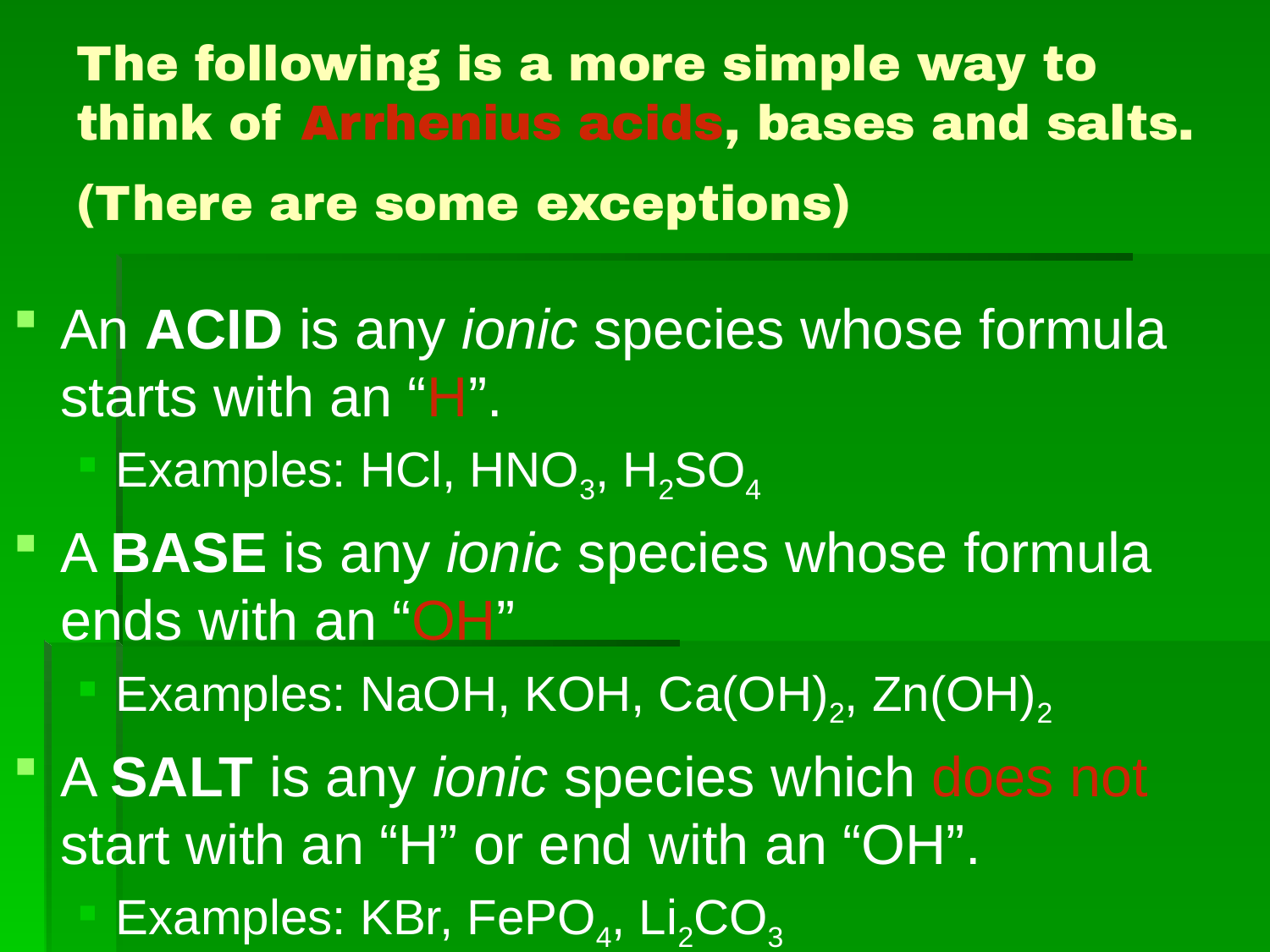

# The following is a more simple way to think of Arrhenius acids, bases and salts. (There are some exceptions)
An ACID is any ionic species whose formula starts with an “H”.
Examples: HCl, HNO3, H2SO4
A BASE is any ionic species whose formula ends with an “OH”
Examples: NaOH, KOH, Ca(OH)2, Zn(OH)2
A SALT is any ionic species which does not start with an “H” or end with an “OH”.
Examples: KBr, FePO4, Li2CO3